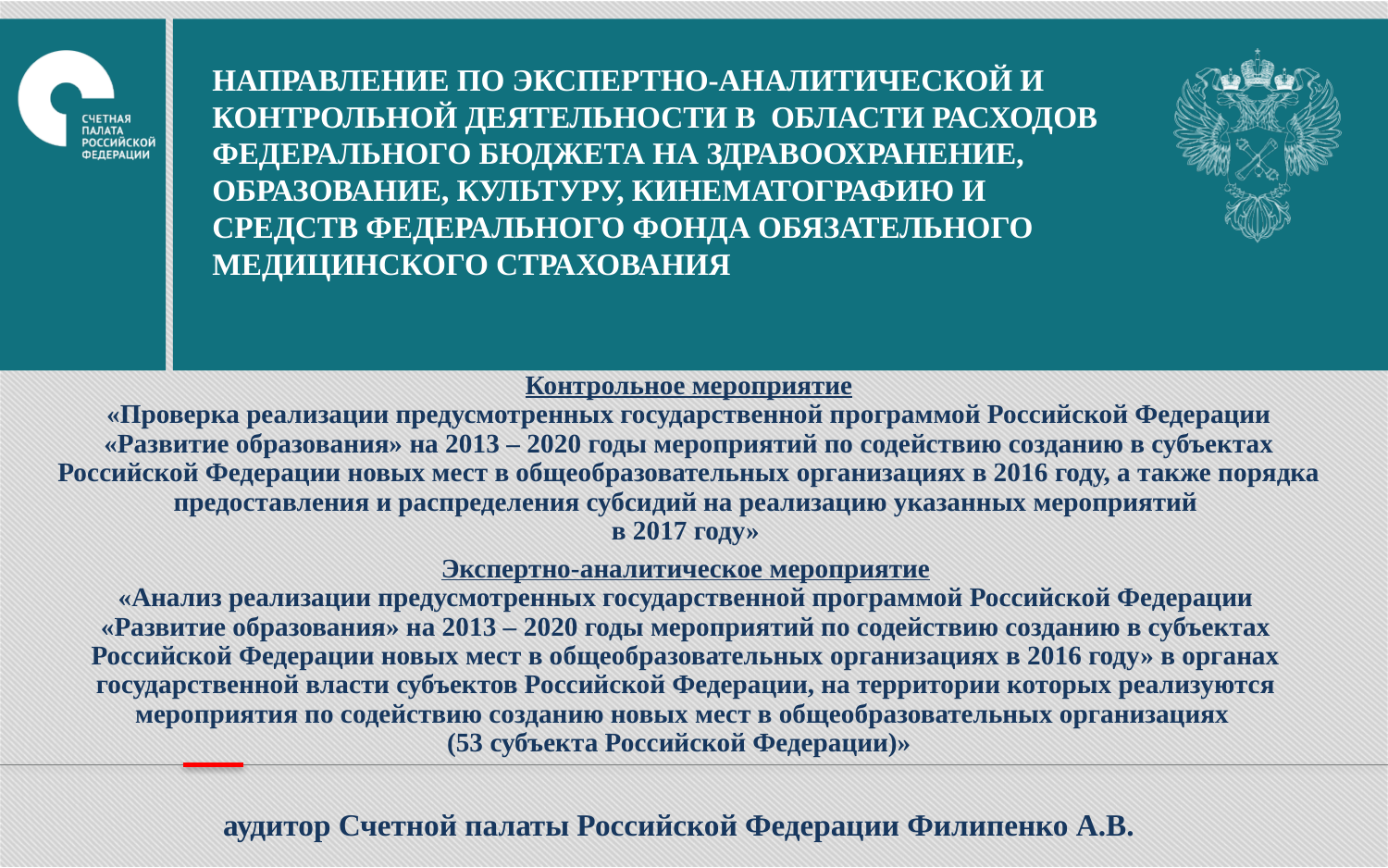

НАПРАВЛЕНИЕ ПО ЭКСПЕРТНО-АНАЛИТИЧЕСКОЙ И КОНТРОЛЬНОЙ ДЕЯТЕЛЬНОСТИ В  ОБЛАСТИ РАСХОДОВ  ФЕДЕРАЛЬНОГО БЮДЖЕТА НА ЗДРАВООХРАНЕНИЕ, ОБРАЗОВАНИЕ, КУЛЬТУРУ, КИНЕМАТОГРАФИЮ И СРЕДСТВ ФЕДЕРАЛЬНОГО ФОНДА ОБЯЗАТЕЛЬНОГО МЕДИЦИНСКОГО СТРАХОВАНИЯ
Контрольное мероприятие
«Проверка реализации предусмотренных государственной программой Российской Федерации «Развитие образования» на 2013 – 2020 годы мероприятий по содействию созданию в субъектах Российской Федерации новых мест в общеобразовательных организациях в 2016 году, а также порядка предоставления и распределения субсидий на реализацию указанных мероприятий
в 2017 году»
Экспертно-аналитическое мероприятие
«Анализ реализации предусмотренных государственной программой Российской Федерации «Развитие образования» на 2013 – 2020 годы мероприятий по содействию созданию в субъектах Российской Федерации новых мест в общеобразовательных организациях в 2016 году» в органах государственной власти субъектов Российской Федерации, на территории которых реализуются мероприятия по содействию созданию новых мест в общеобразовательных организациях
(53 субъекта Российской Федерации)»
аудитор Счетной палаты Российской Федерации Филипенко А.В.